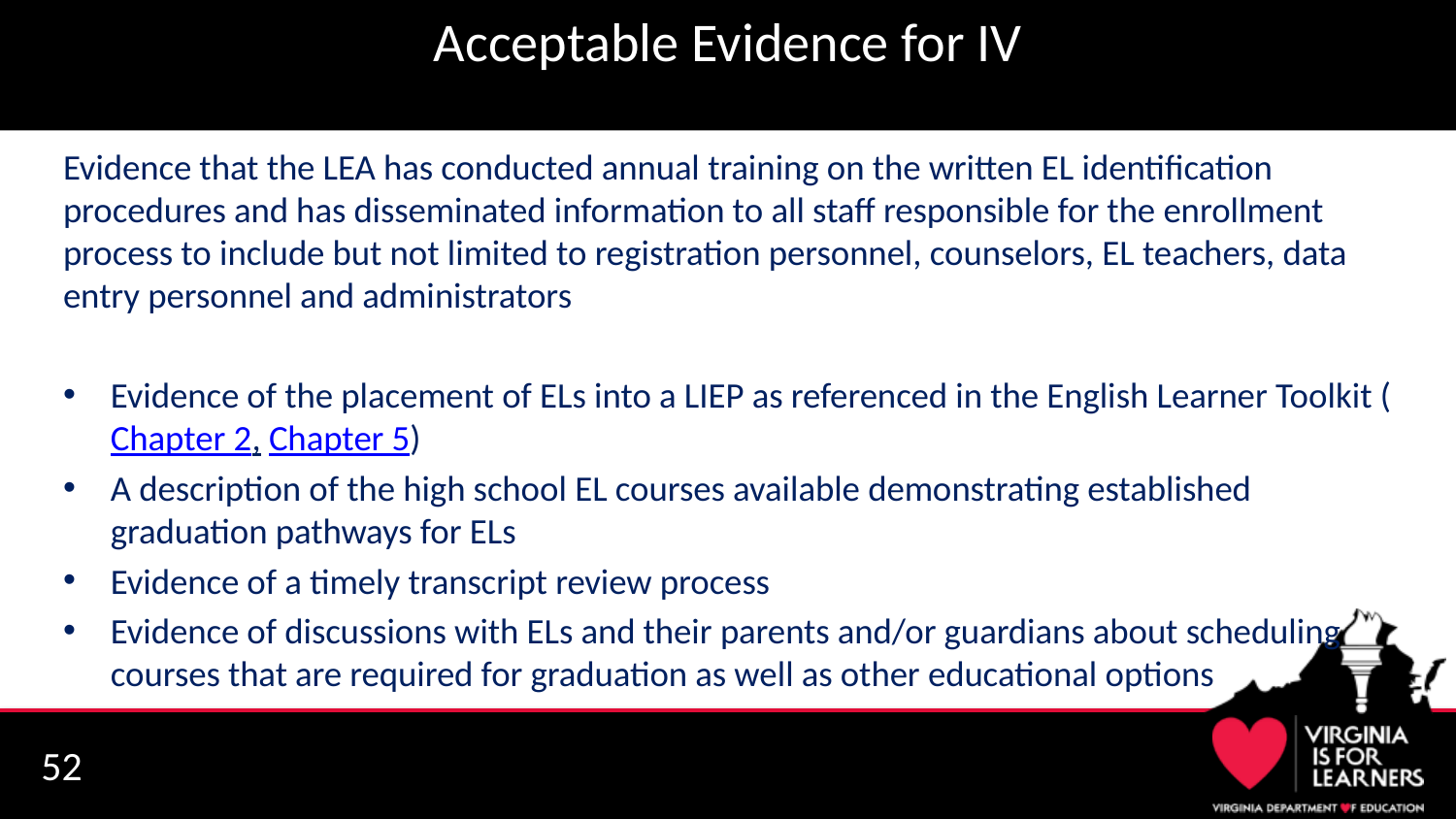

# Acceptable Evidence for IV
Evidence that the LEA has conducted annual training on the written EL identification procedures and has disseminated information to all staff responsible for the enrollment process to include but not limited to registration personnel, counselors, EL teachers, data entry personnel and administrators

Evidence of the placement of ELs into a LIEP as referenced in the English Learner Toolkit (Chapter 2, Chapter 5)
A description of the high school EL courses available demonstrating established graduation pathways for ELs
Evidence of a timely transcript review process
Evidence of discussions with ELs and their parents and/or guardians about scheduling courses that are required for graduation as well as other educational options